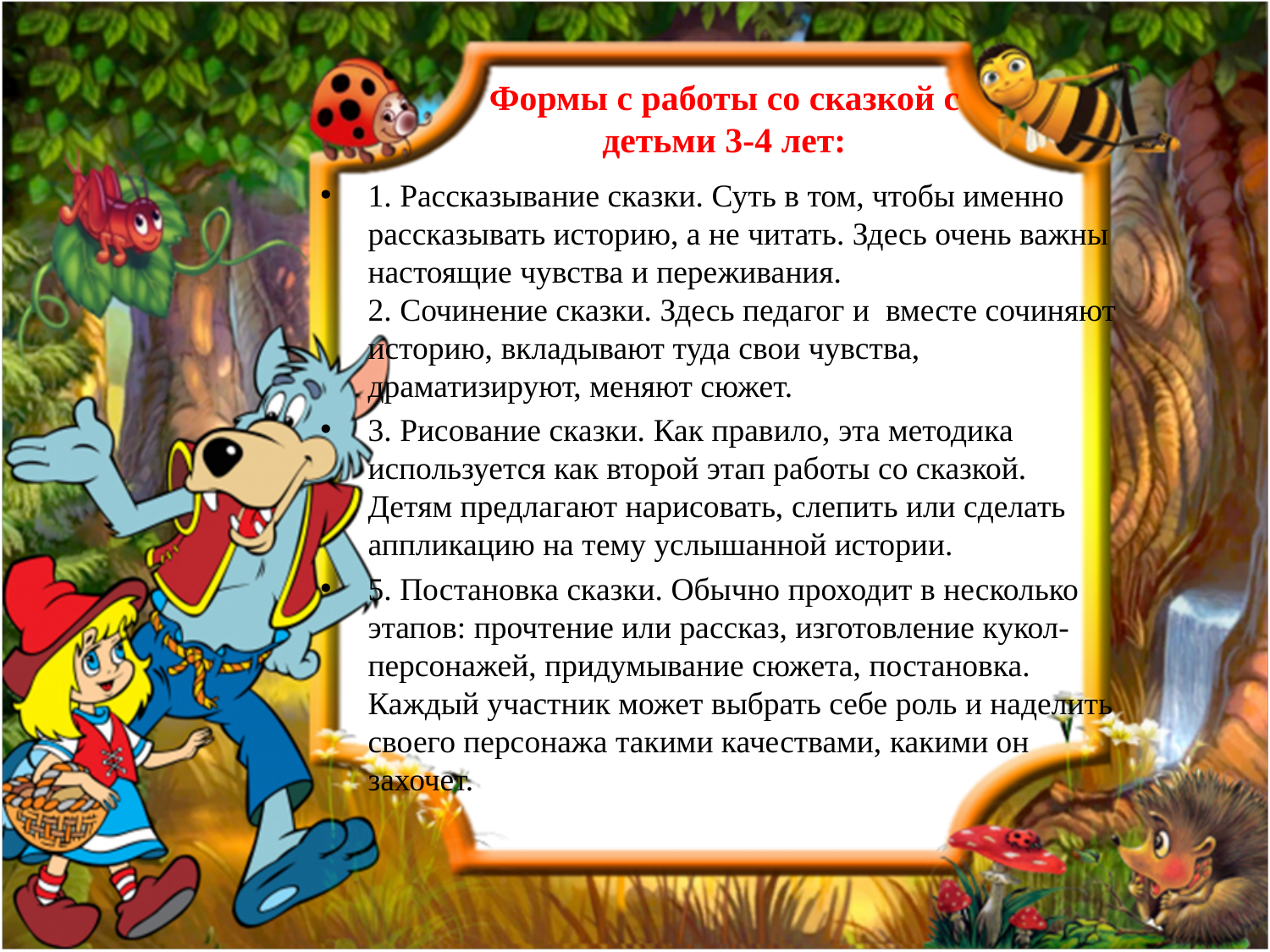

# Формы с работы со сказкой с детьми 3-4 лет:
1. Рассказывание сказки. Суть в том, чтобы именно рассказывать историю, а не читать. Здесь очень важны настоящие чувства и переживания.
2. Сочинение сказки. Здесь педагог и  вместе сочиняют историю, вкладывают туда свои чувства, драматизируют, меняют сюжет.
3. Рисование сказки. Как правило, эта методика используется как второй этап работы со сказкой. Детям предлагают нарисовать, слепить или сделать аппликацию на тему услышанной истории.
5. Постановка сказки. Обычно проходит в несколько этапов: прочтение или рассказ, изготовление кукол-персонажей, придумывание сюжета, постановка. Каждый участник может выбрать себе роль и наделить своего персонажа такими качествами, какими он захочет.